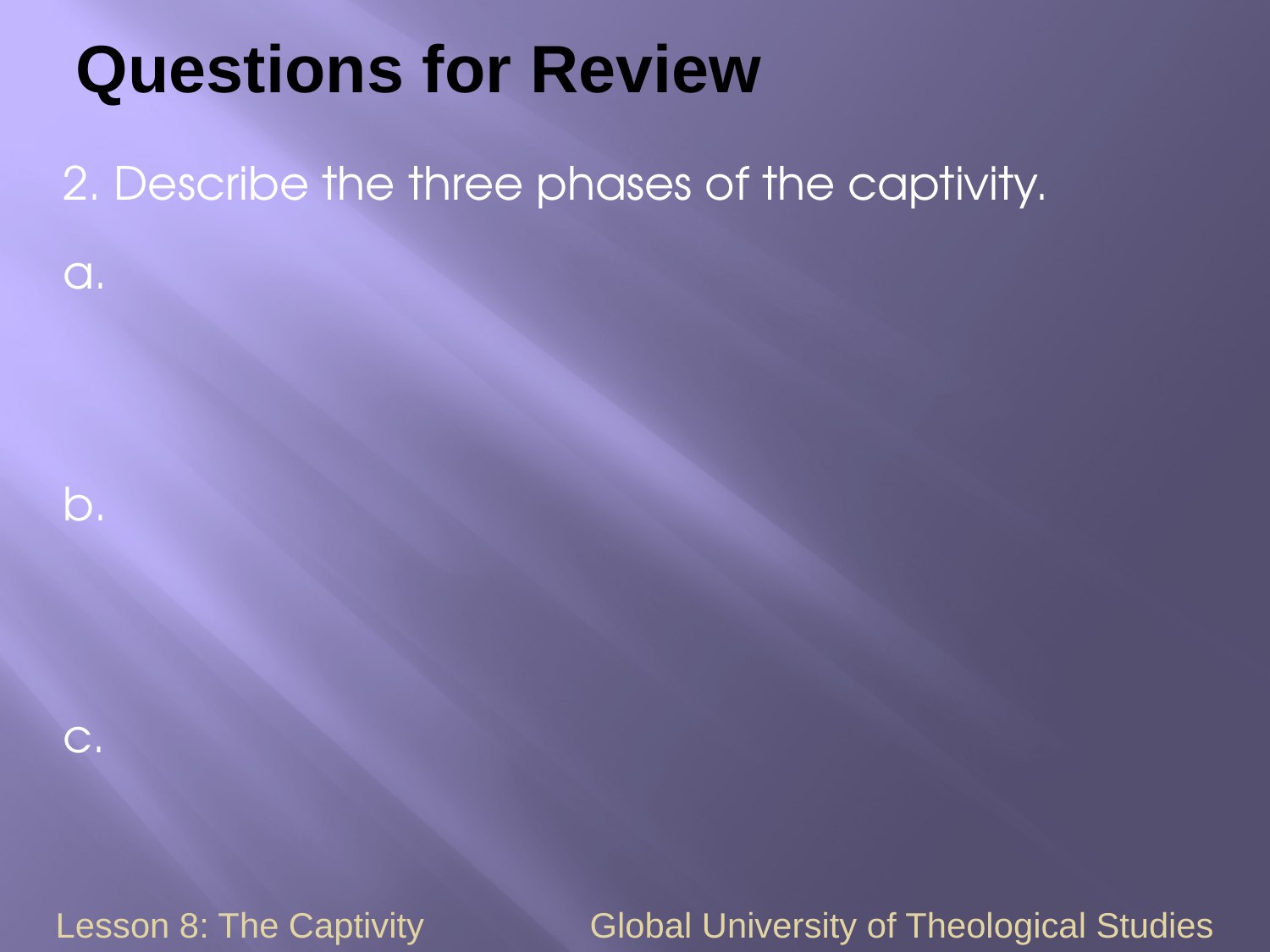

# Questions for Review
2. Describe the three phases of the captivity.

a.

b.

c.
Lesson 8: The Captivity                 Global University of Theological Studies